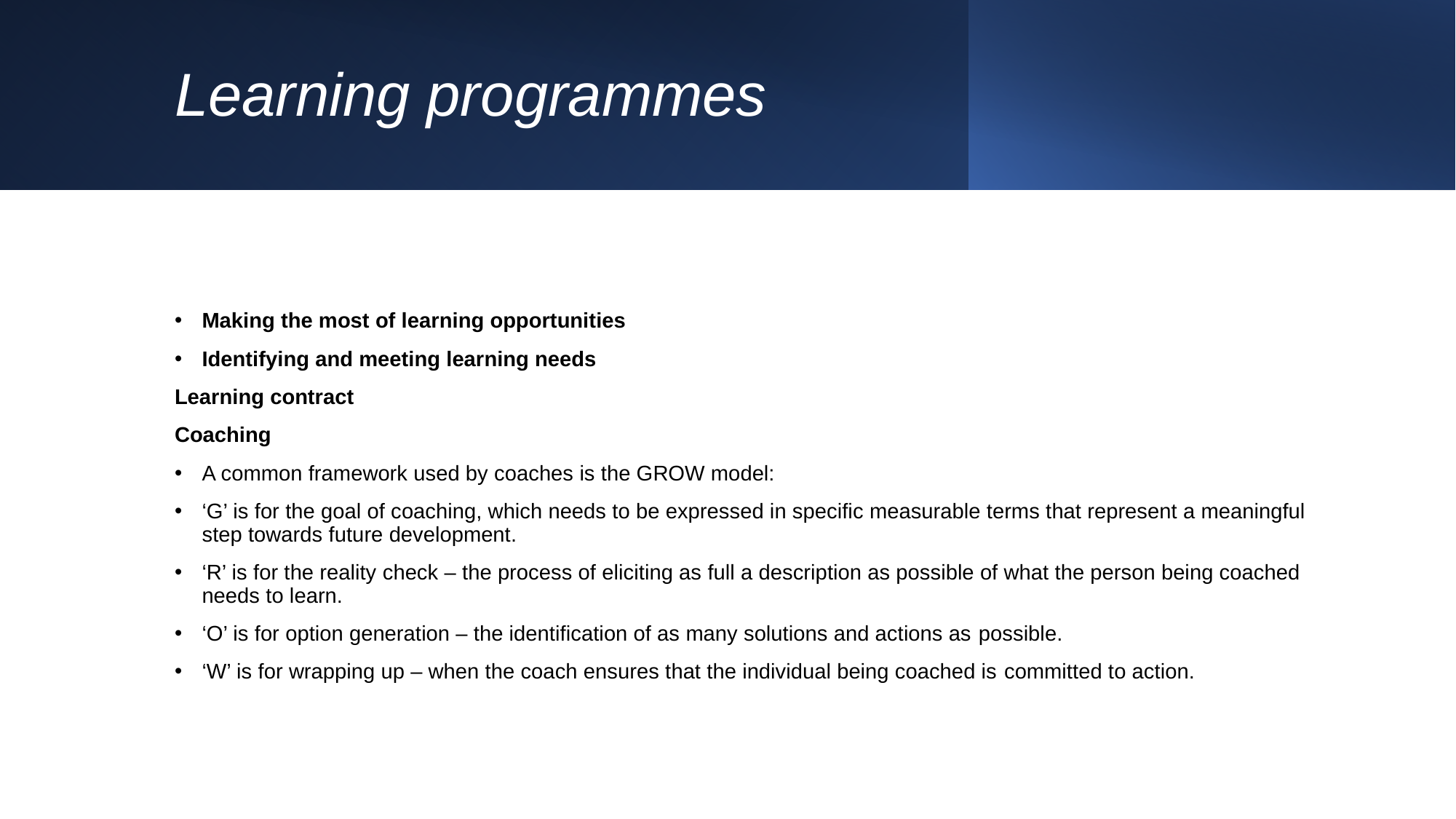

# Learning programmes
Making the most of learning opportunities
Identifying and meeting learning needs
Learning contract
Coaching
A common framework used by coaches is the GROW model:
‘G’ is for the goal of coaching, which needs to be expressed in specific measurable terms that represent a meaningful step towards future development.
‘R’ is for the reality check – the process of eliciting as full a description as possible of what the person being coached needs to learn.
‘O’ is for option generation – the identification of as many solutions and actions as possible.
‘W’ is for wrapping up – when the coach ensures that the individual being coached is committed to action.